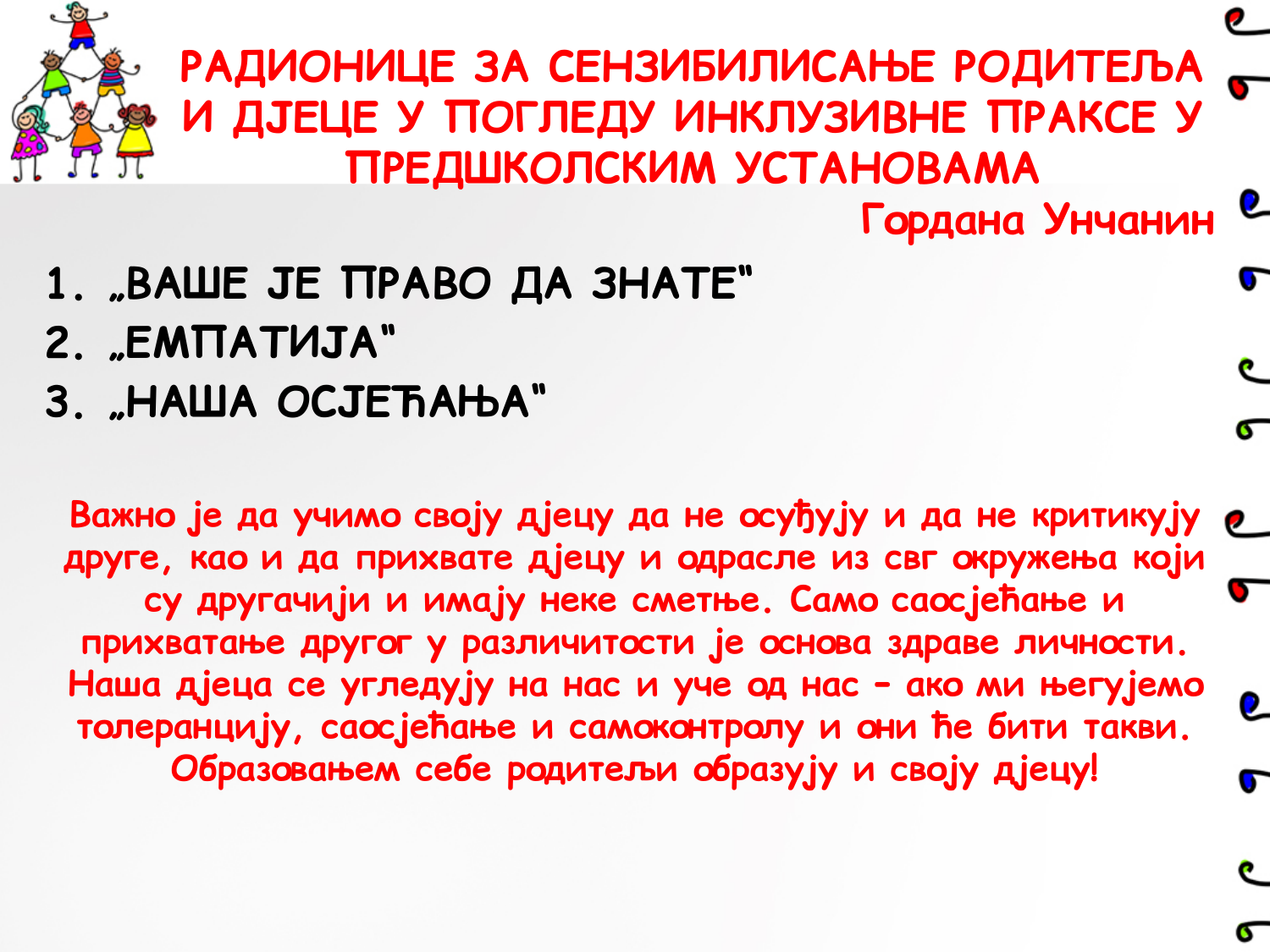

# РАДИОНИЦЕ ЗА СЕНЗИБИЛИСАЊЕ РОДИТЕЉА И ДЈЕЦЕ У ПОГЛЕДУ ИНКЛУЗИВНЕ ПРАКСЕ У ПРЕДШКОЛСКИМ УСТАНОВАМА Гордана Унчанин

„ВАШЕ ЈЕ ПРАВО ДА ЗНАТЕ“
„ЕМПАТИЈА“
„НАША ОСЈЕЋАЊА“

Важно је да учимо своју дјецу да не осуђују и да не критикују друге, као и да прихвате дјецу и одрасле из свг окружења који су другачији и имају неке сметње. Само саосјећање и прихватање другог у различитости је основа здраве личности. Наша дјеца се угледују на нас и уче од нас – ако ми његујемо толеранцију, саосјећање и самоконтролу и они ће бити такви. Образовањем себе родитељи образују и своју дјецу!